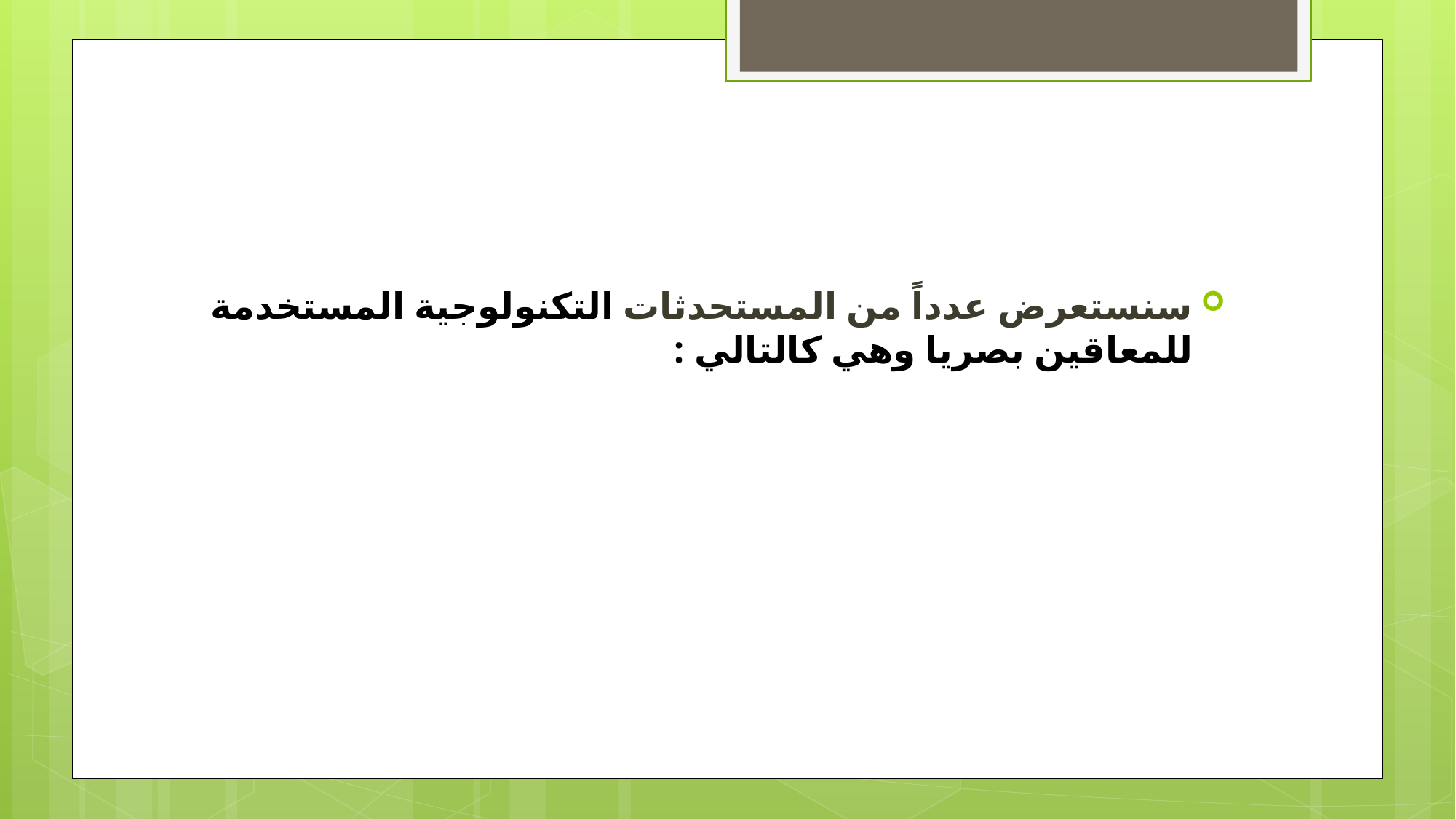

#
سنستعرض عدداً من المستحدثات التكنولوجية المستخدمة للمعاقين بصريا وهي كالتالي :